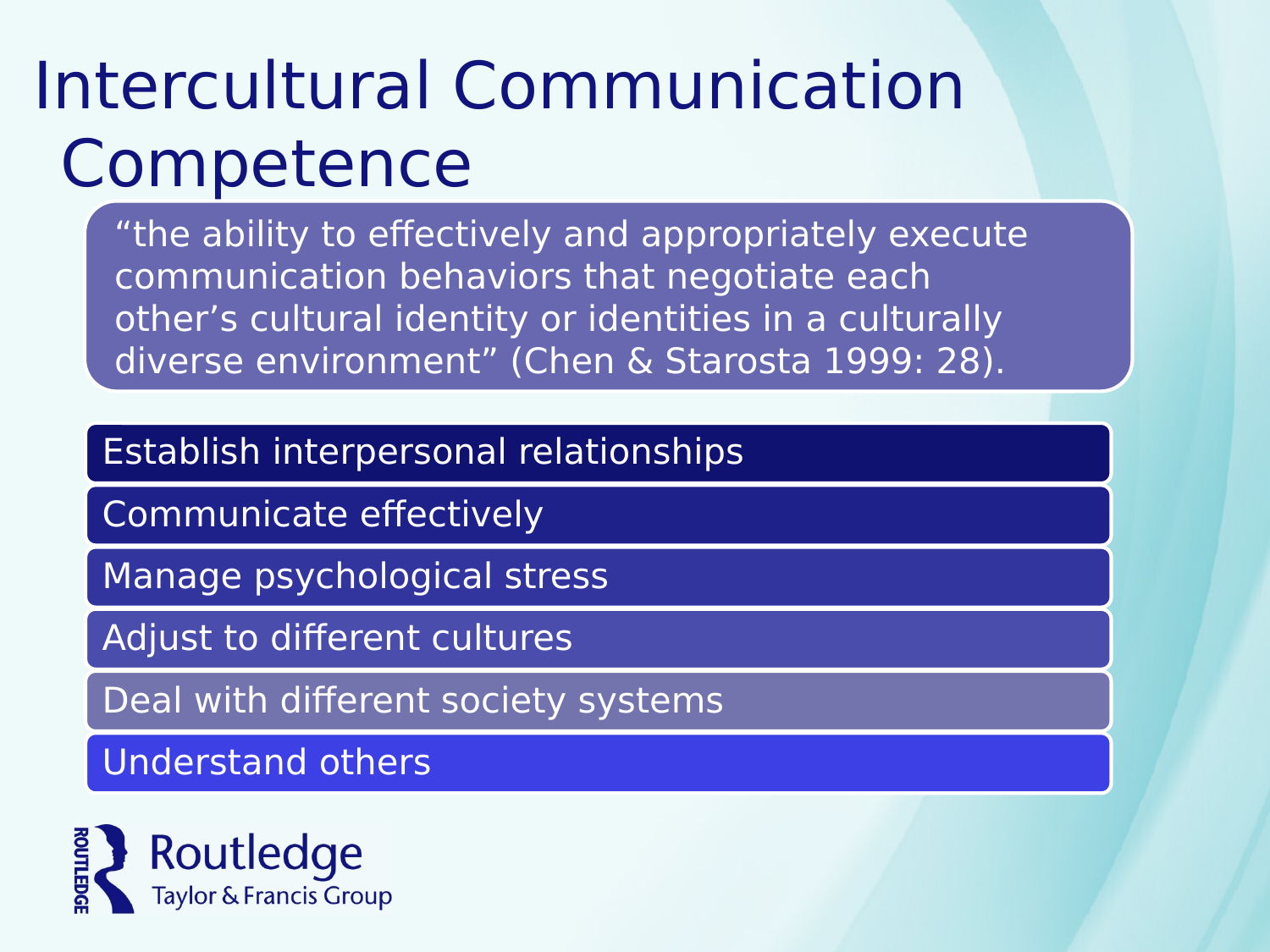

# Intercultural Communication Competence

“the ability to effectively and appropriately execute communication behaviors that negotiate each other’s cultural identity or identities in a culturally diverse environment” (Chen & Starosta 1999: 28).
Establish interpersonal relationships
Communicate effectively
Manage psychological stress
Adjust to different cultures
Deal with different society systems
Understand others